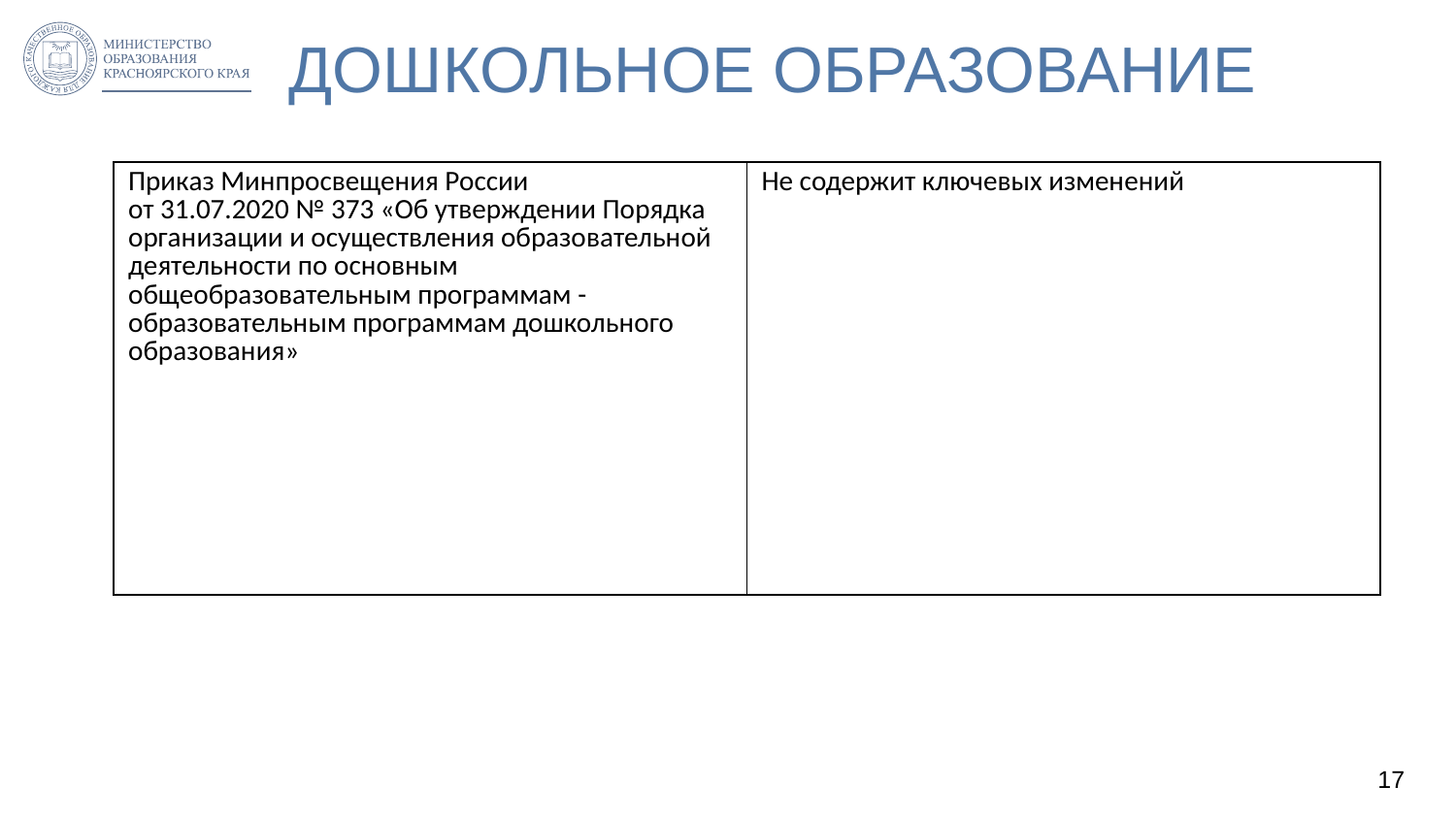

# ДОШКОЛЬНОЕ ОБРАЗОВАНИЕ
| Приказ Минпросвещения России от 31.07.2020 № 373 «Об утверждении Порядка организации и осуществления образовательной деятельности по основным общеобразовательным программам - образовательным программам дошкольного образования» | Не содержит ключевых изменений |
| --- | --- |
17